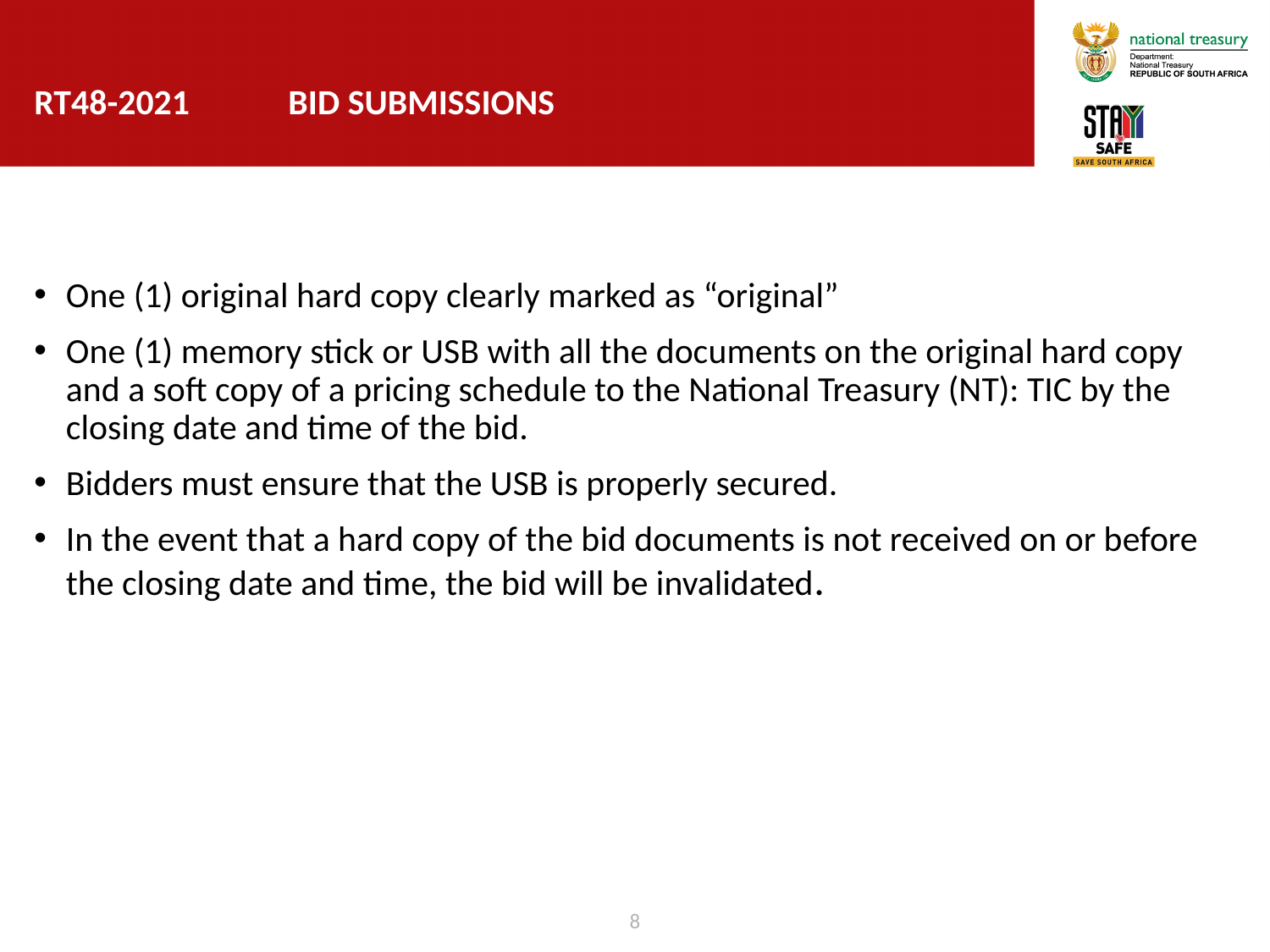

# RT48-2021	BID SUBMISSIONS

One (1) original hard copy clearly marked as “original”
One (1) memory stick or USB with all the documents on the original hard copy and a soft copy of a pricing schedule to the National Treasury (NT): TIC by the closing date and time of the bid.
Bidders must ensure that the USB is properly secured.
In the event that a hard copy of the bid documents is not received on or before the closing date and time, the bid will be invalidated.
8